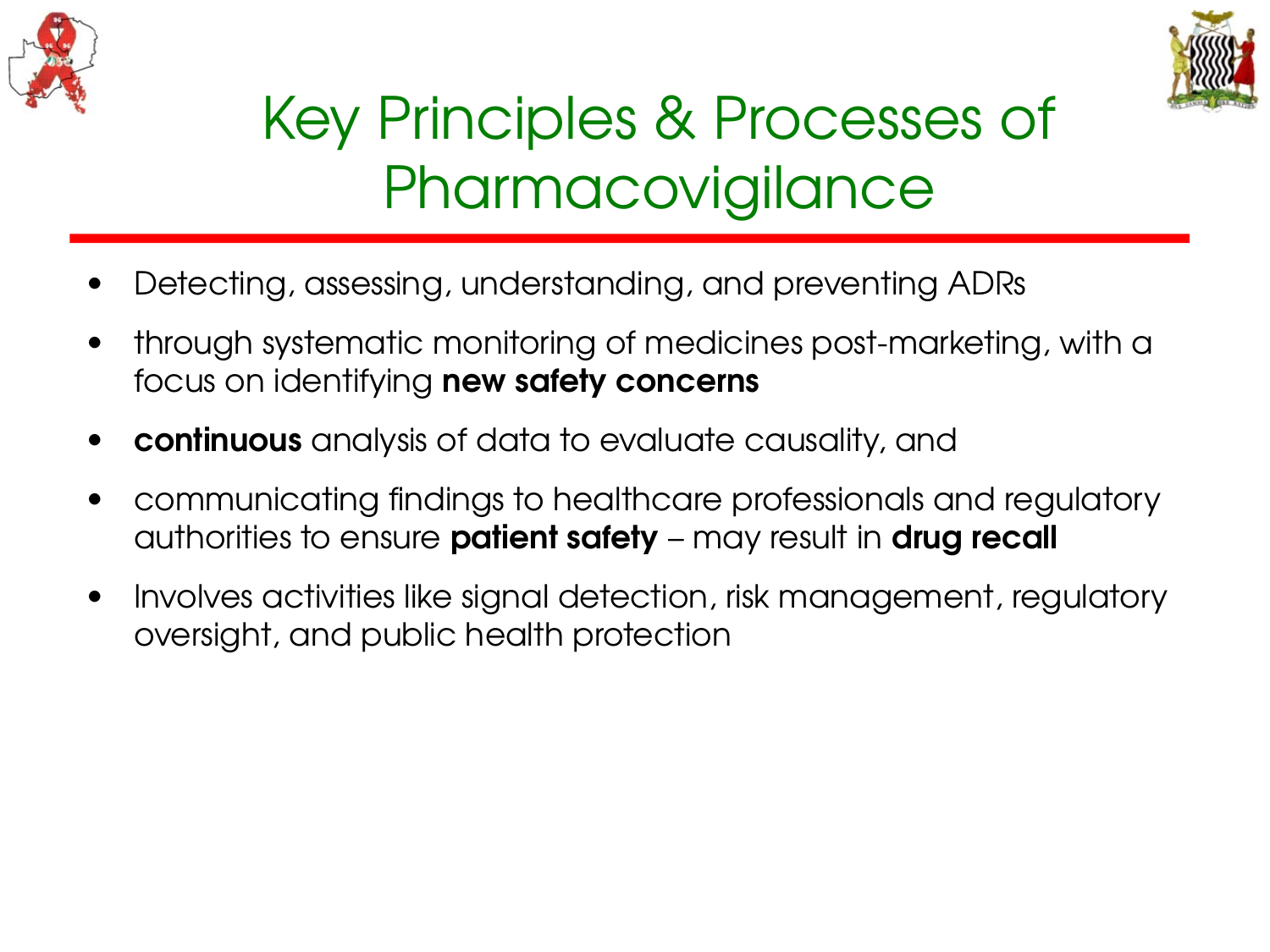

Key Principles & Processes of Pharmacovigilance
Detecting, assessing, understanding, and preventing ADRs
through systematic monitoring of medicines post-marketing, with a focus on identifying new safety concerns
continuous analysis of data to evaluate causality, and
communicating findings to healthcare professionals and regulatory authorities to ensure patient safety – may result in drug recall
Involves activities like signal detection, risk management, regulatory oversight, and public health protection